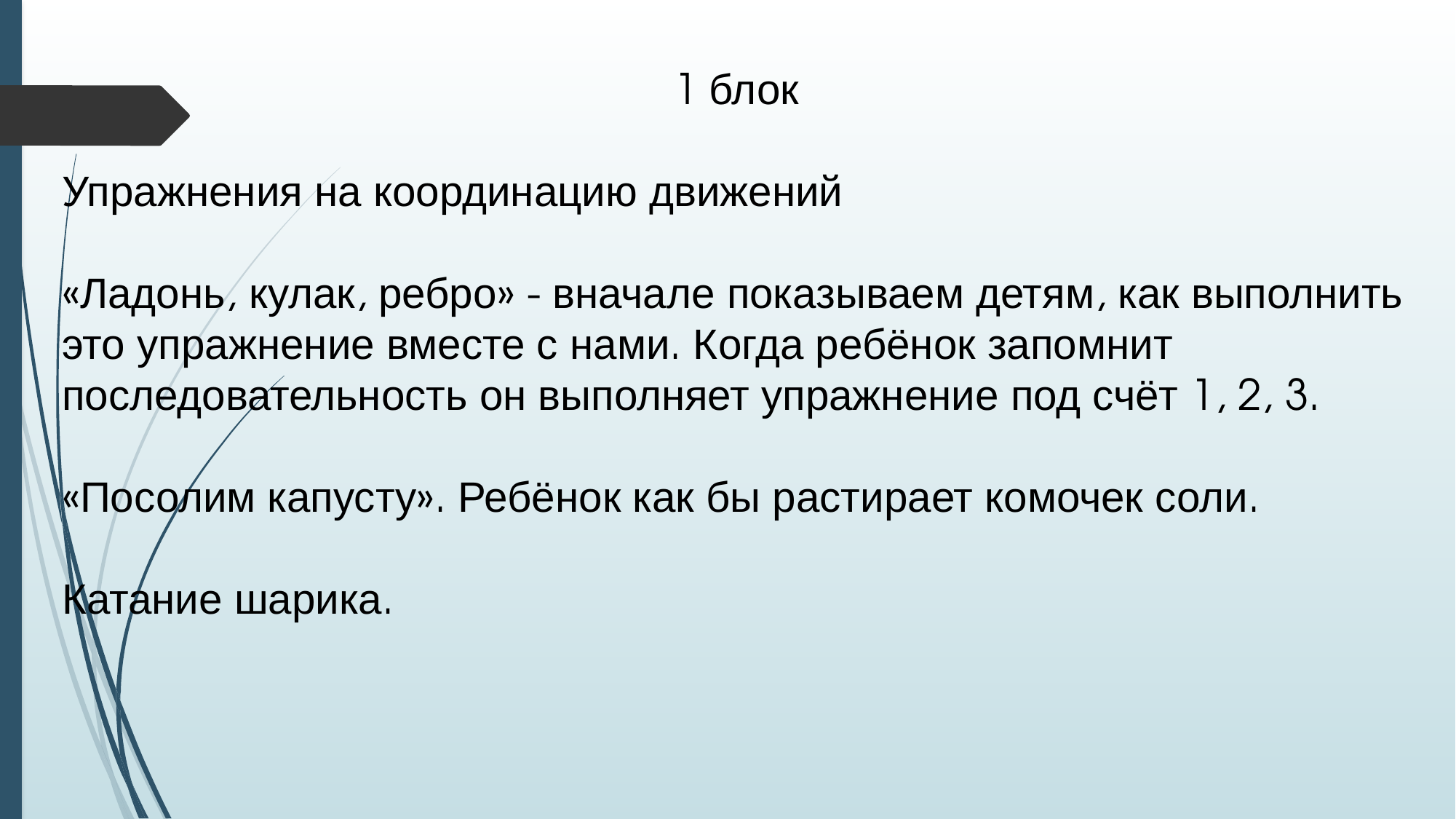

1 блок

Упражнения на координацию движений

«Ладонь, кулак, ребро» - вначале показываем детям, как выполнить это упражнение вместе с нами. Когда ребёнок запомнит последовательность он выполняет упражнение под счёт 1, 2, 3.

«Посолим капусту». Ребёнок как бы растирает комочек соли.

Катание шарика.